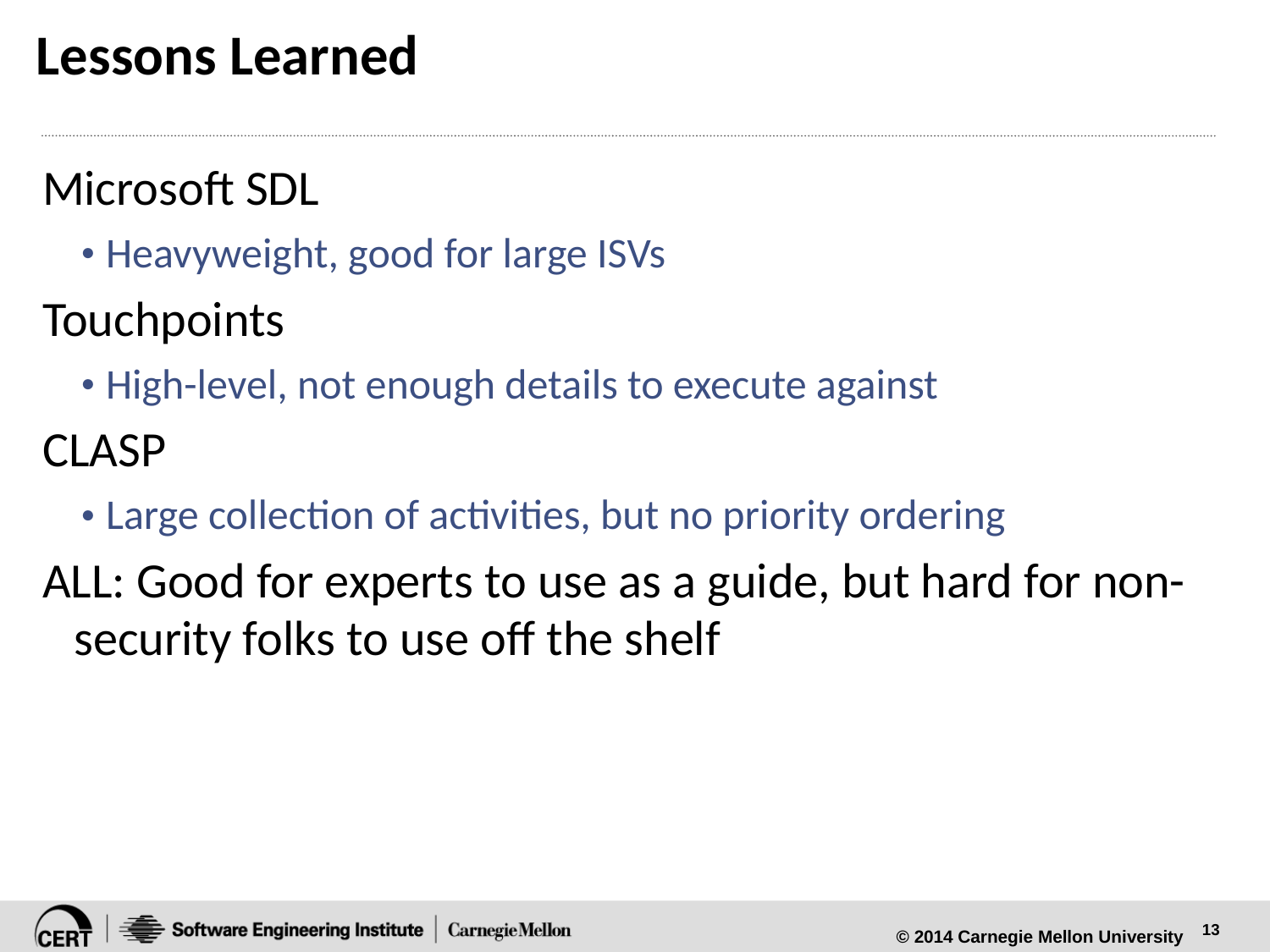

# Lessons Learned
Microsoft SDL
Heavyweight, good for large ISVs
Touchpoints
High-level, not enough details to execute against
CLASP
Large collection of activities, but no priority ordering
ALL: Good for experts to use as a guide, but hard for non-security folks to use off the shelf